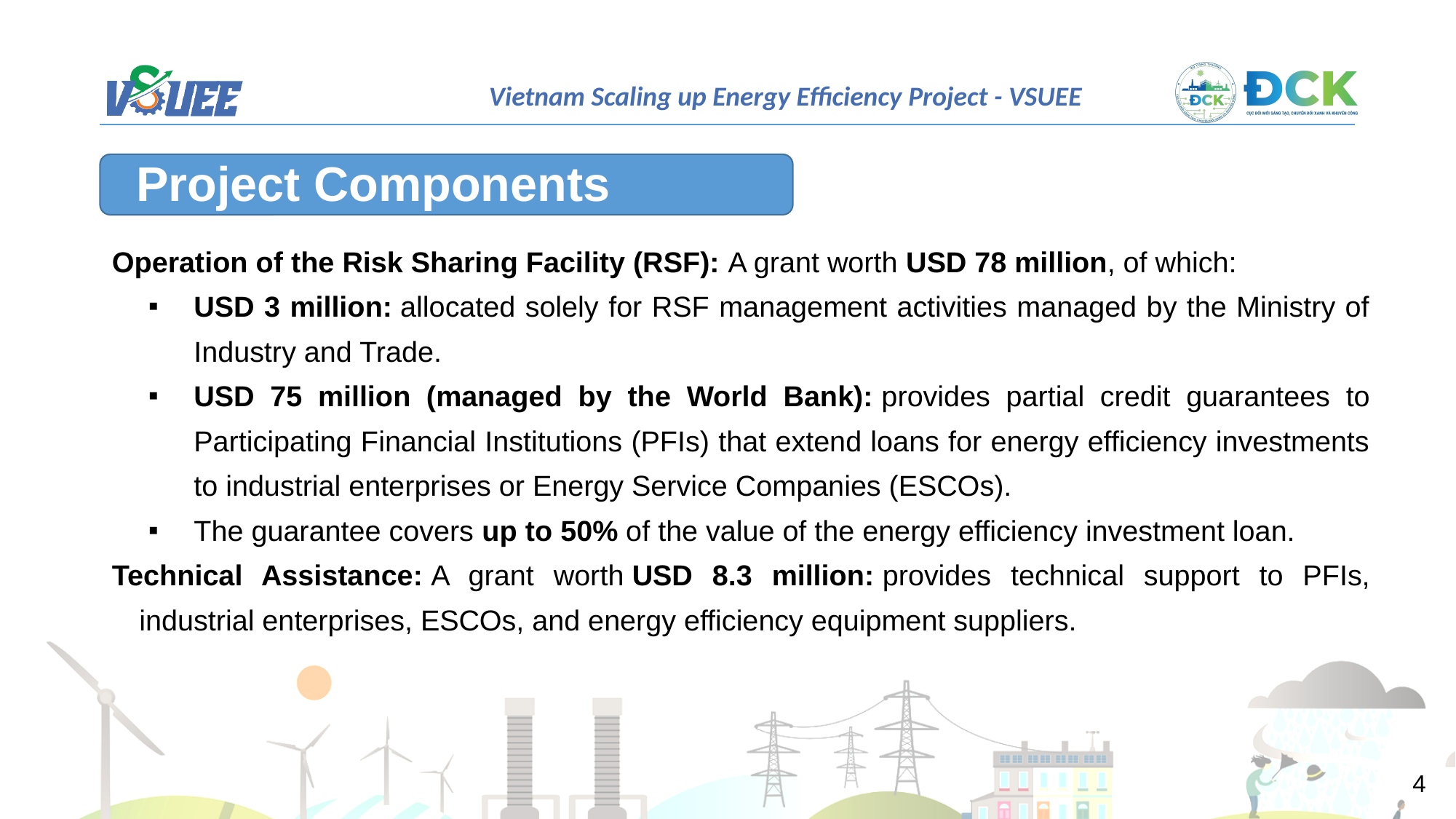

Project Components
Operation of the Risk Sharing Facility (RSF): A grant worth USD 78 million, of which:
USD 3 million: allocated solely for RSF management activities managed by the Ministry of Industry and Trade.
USD 75 million (managed by the World Bank): provides partial credit guarantees to Participating Financial Institutions (PFIs) that extend loans for energy efficiency investments to industrial enterprises or Energy Service Companies (ESCOs).
The guarantee covers up to 50% of the value of the energy efficiency investment loan.
Technical Assistance: A grant worth USD 8.3 million: provides technical support to PFIs, industrial enterprises, ESCOs, and energy efficiency equipment suppliers.
4